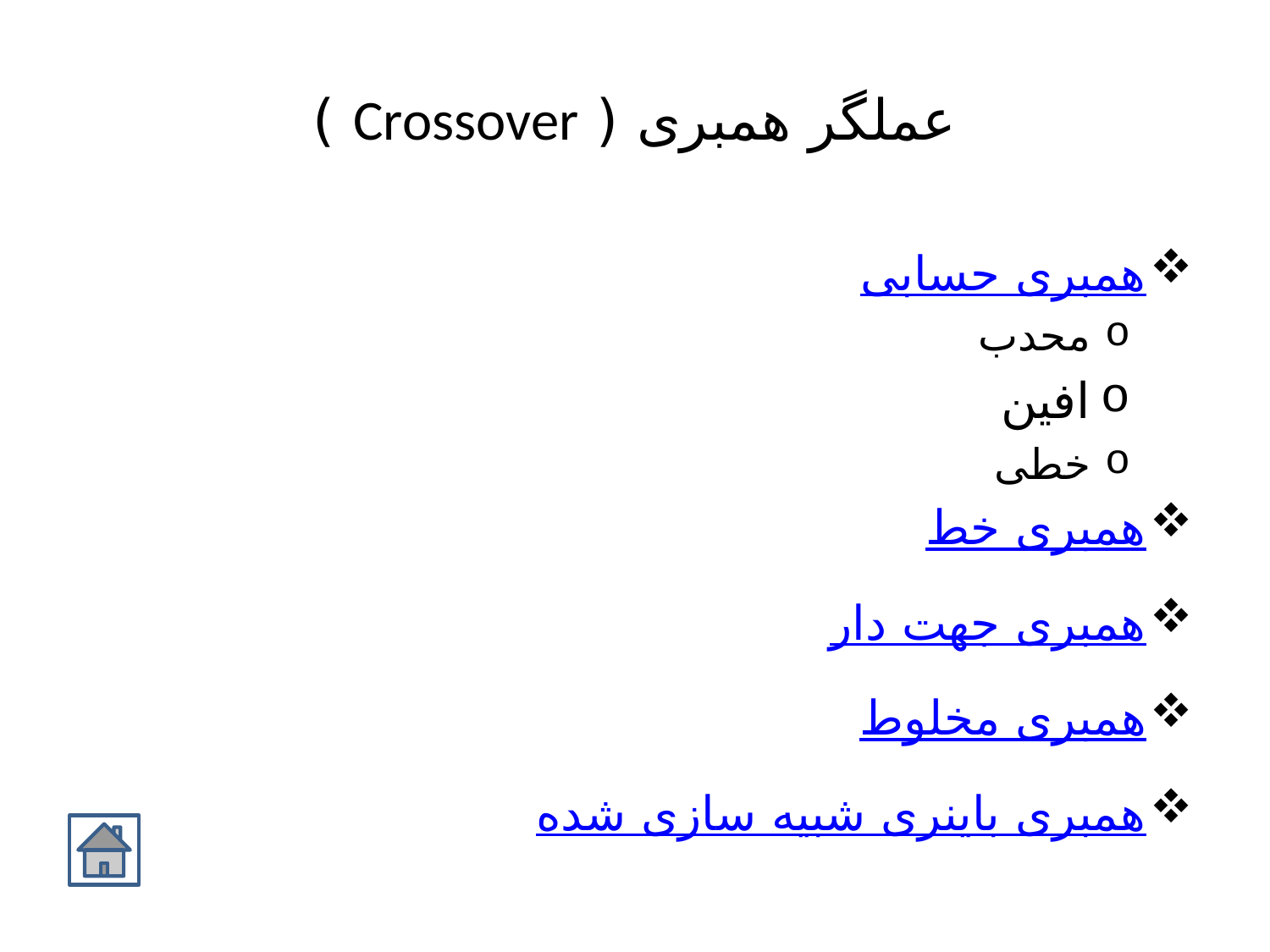

# عملگر همبری ( Crossover )
همبری حسابی
محدب
افین
خطی
همبری خط
همبری جهت دار
همبری مخلوط
همبری باینری شبیه سازی شده